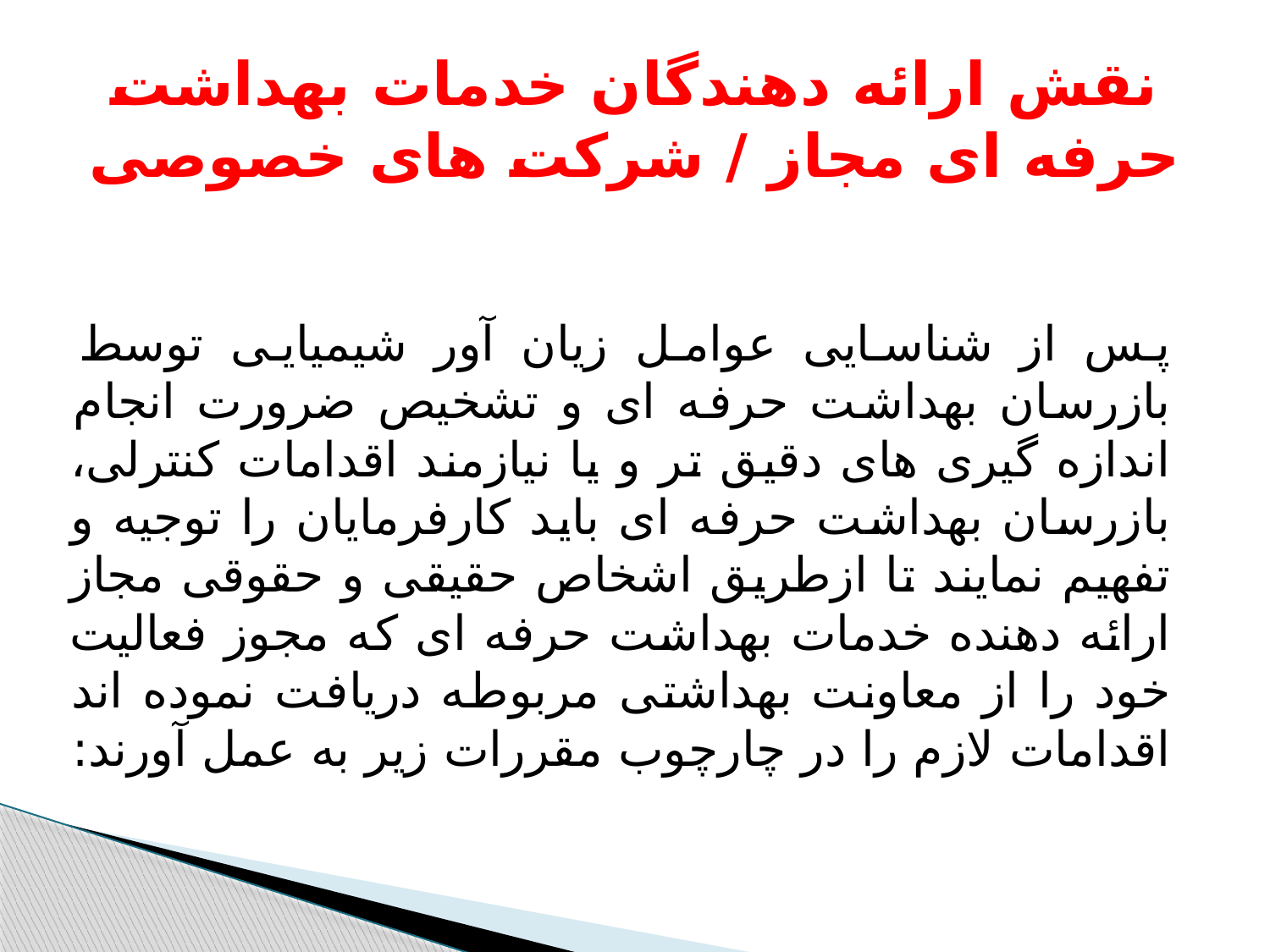

# نقش ارائه دهندگان خدمات بهداشت حرفه ای مجاز / شرکت های خصوصی
پس از شناسایی عوامل زیان آور شیمیایی توسط بازرسان بهداشت حرفه ای و تشخیص ضرورت انجام اندازه گیری های دقیق تر و یا نیازمند اقدامات کنترلی، بازرسان بهداشت حرفه ای باید کارفرمایان را توجیه و تفهیم نمایند تا ازطریق اشخاص حقیقی و حقوقی مجاز ارائه دهنده خدمات بهداشت حرفه ای که مجوز فعالیت خود را از معاونت بهداشتی مربوطه دریافت نموده اند اقدامات لازم را در چارچوب مقررات زیر به عمل آورند: